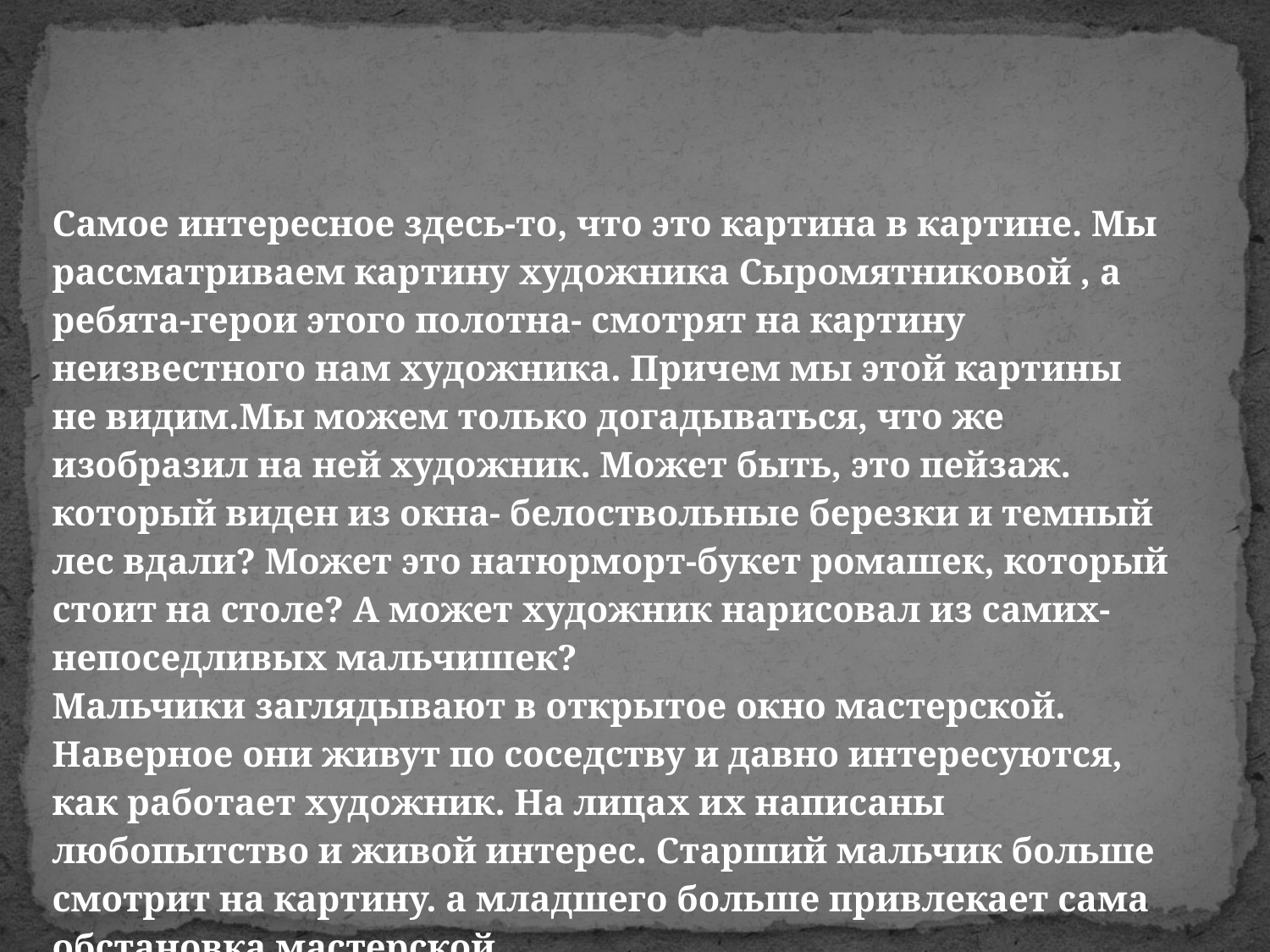

|  |  |
| --- | --- |
|  |  |
| Самое интересное здесь-то, что это картина в картине. Мы рассматриваем картину художника Сыромятниковой , а ребята-герои этого полотна- смотрят на картину неизвестного нам художника. Причем мы этой картины не видим.Мы можем только догадываться, что же изобразил на ней художник. Может быть, это пейзаж. который виден из окна- белоствольные березки и темный лес вдали? Может это натюрморт-букет ромашек, который стоит на столе? А может художник нарисовал из самих- непоседливых мальчишек? Мальчики заглядывают в открытое окно мастерской. Наверное они живут по соседству и давно интересуются, как работает художник. На лицах их написаны любопытство и живой интерес. Старший мальчик больше смотрит на картину. а младшего больше привлекает сама обстановка мастерской. Мальчики рады и горды, что приобщились к тайне. Ведь настоящее мастерство-это всегда тайна. |  |